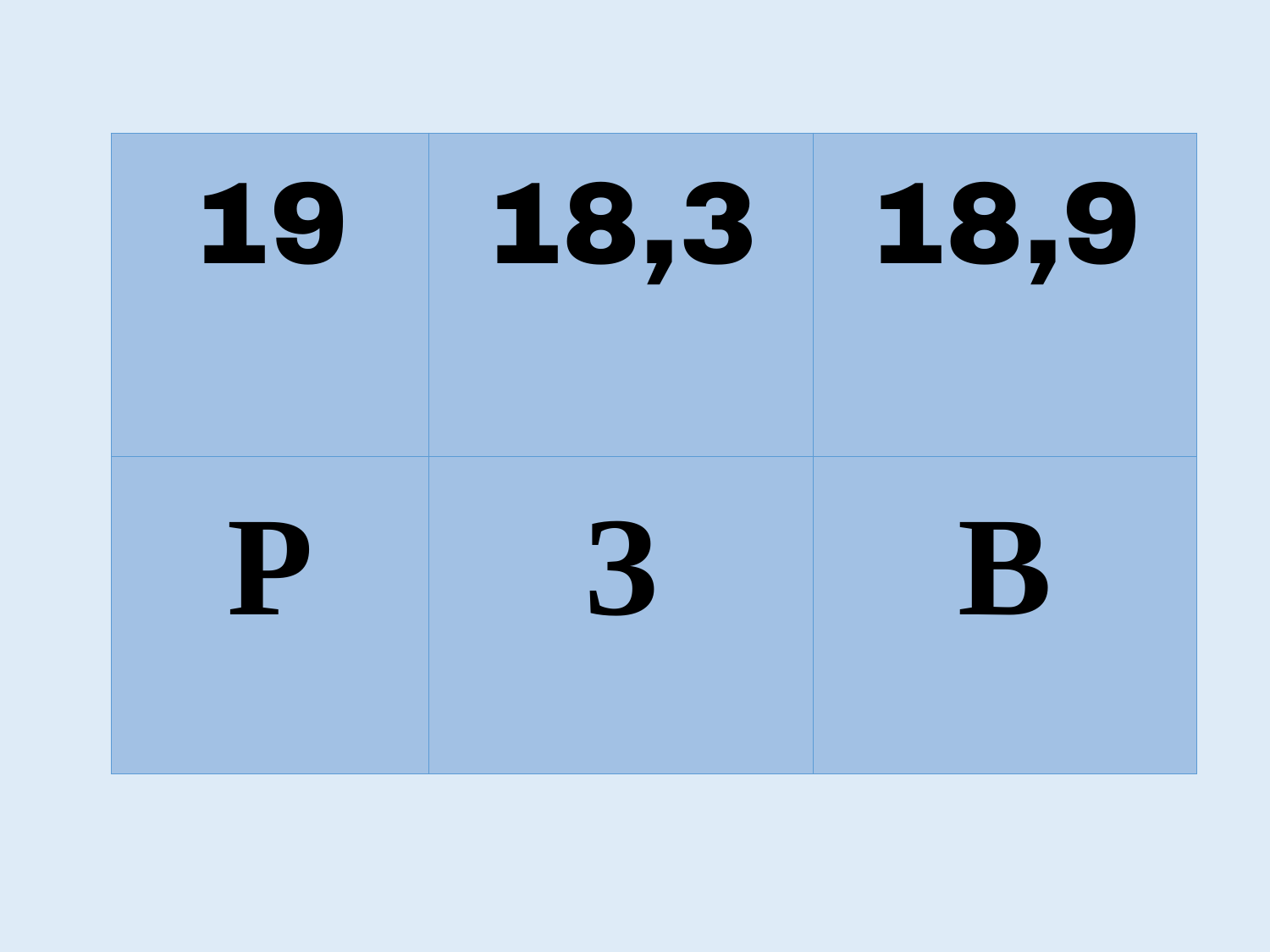

| 19 | 18,3 | 18,9 |
| --- | --- | --- |
| Р | З | В |